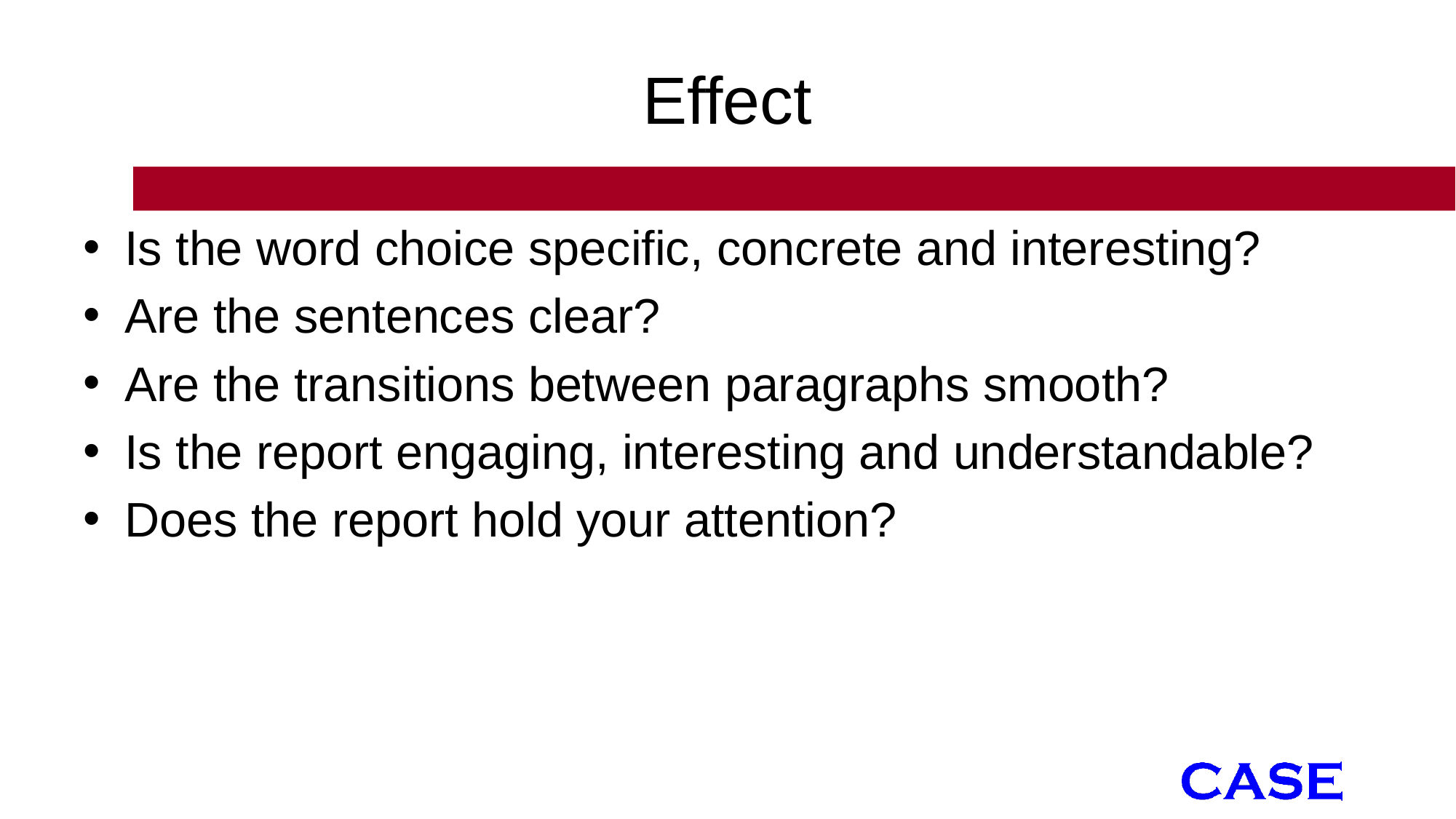

# Effect
Is the word choice specific, concrete and interesting?
Are the sentences clear?
Are the transitions between paragraphs smooth?
Is the report engaging, interesting and understandable?
Does the report hold your attention?